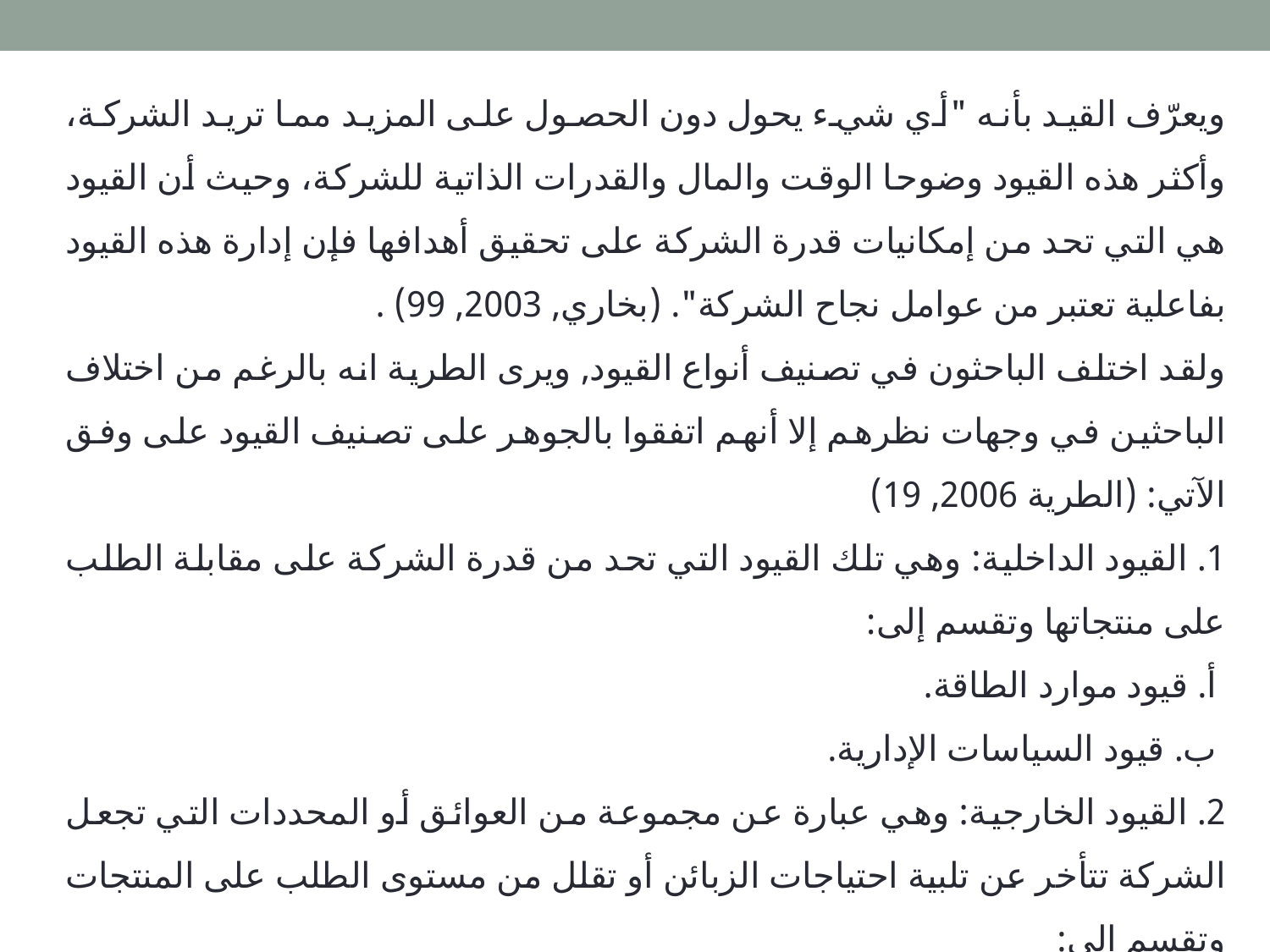

ويعرّف القيد بأنه "أي شيء يحول دون الحصول على المزيد مما تريد الشركة، وأكثر هذه القيود وضوحا الوقت والمال والقدرات الذاتية للشركة، وحيث أن القيود هي التي تحد من إمكانيات قدرة الشركة على تحقيق أهدافها فإن إدارة هذه القيود بفاعلية تعتبر من عوامل نجاح الشركة". (بخاري, 2003, 99) .
ولقد اختلف الباحثون في تصنيف أنواع القيود, ويرى الطرية انه بالرغم من اختلاف الباحثين في وجهات نظرهم إلا أنهم اتفقوا بالجوهر على تصنيف القيود على وفق الآتي: (الطرية 2006, 19)
1. القيود الداخلية: وهي تلك القيود التي تحد من قدرة الشركة على مقابلة الطلب على منتجاتها وتقسم إلى:
 أ. قيود موارد الطاقة.
 ب. قيود السياسات الإدارية.
2. القيود الخارجية: وهي عبارة عن مجموعة من العوائق أو المحددات التي تجعل الشركة تتأخر عن تلبية احتياجات الزبائن أو تقلل من مستوى الطلب على المنتجات وتقسم إلى:
 أ. قيود المواد الأولية.
 ب. قيد الطلب (السوق).